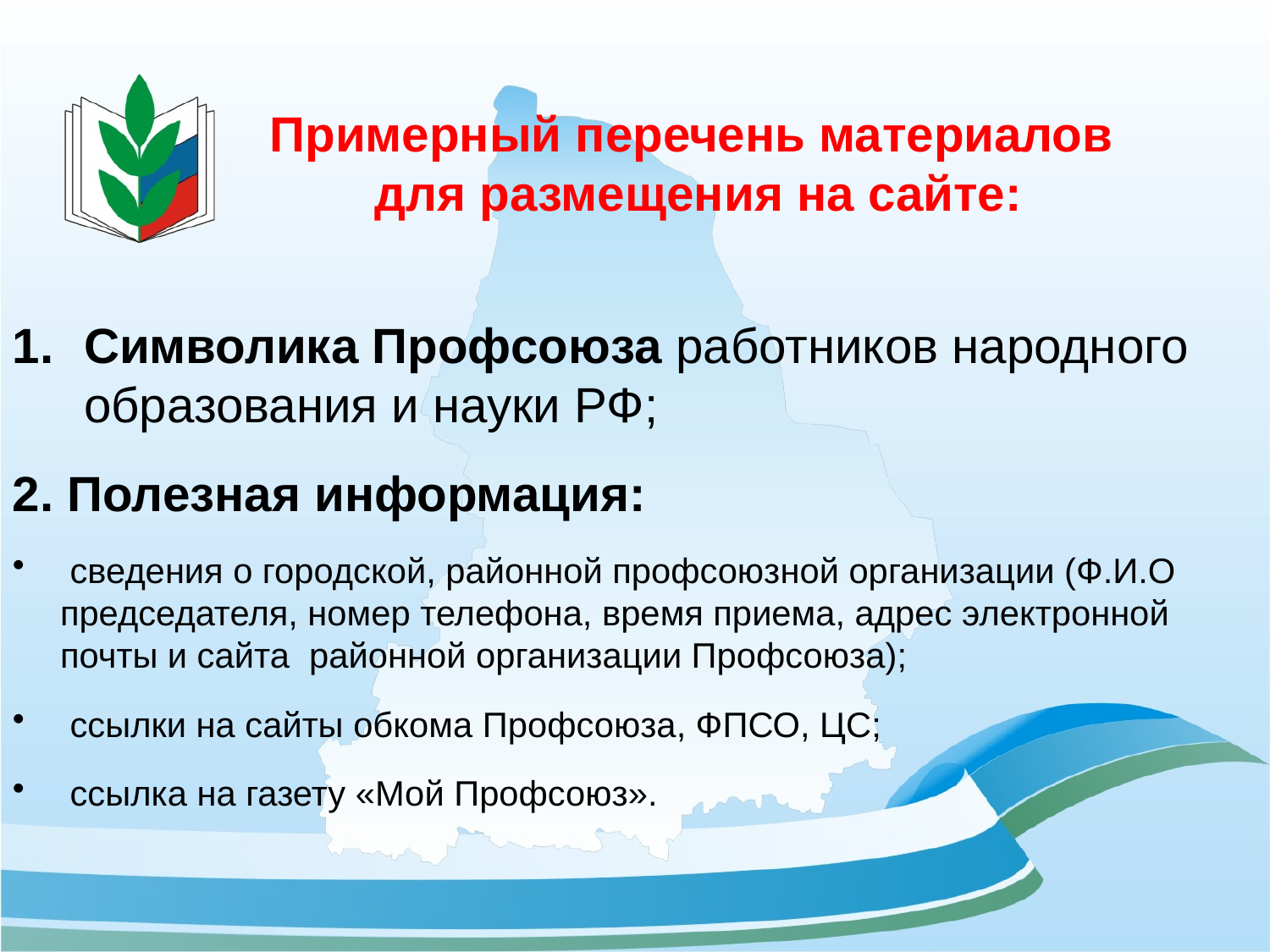

# Примерный перечень материалов для размещения на сайте:

Символика Профсоюза работников народного образования и науки РФ;

2. Полезная информация:

 сведения о городской, районной профсоюзной организации (Ф.И.О председателя, номер телефона, время приема, адрес электронной почты и сайта  районной организации Профсоюза);

 ссылки на сайты обкома Профсоюза, ФПСО, ЦС;

 ссылка на газету «Мой Профсоюз».